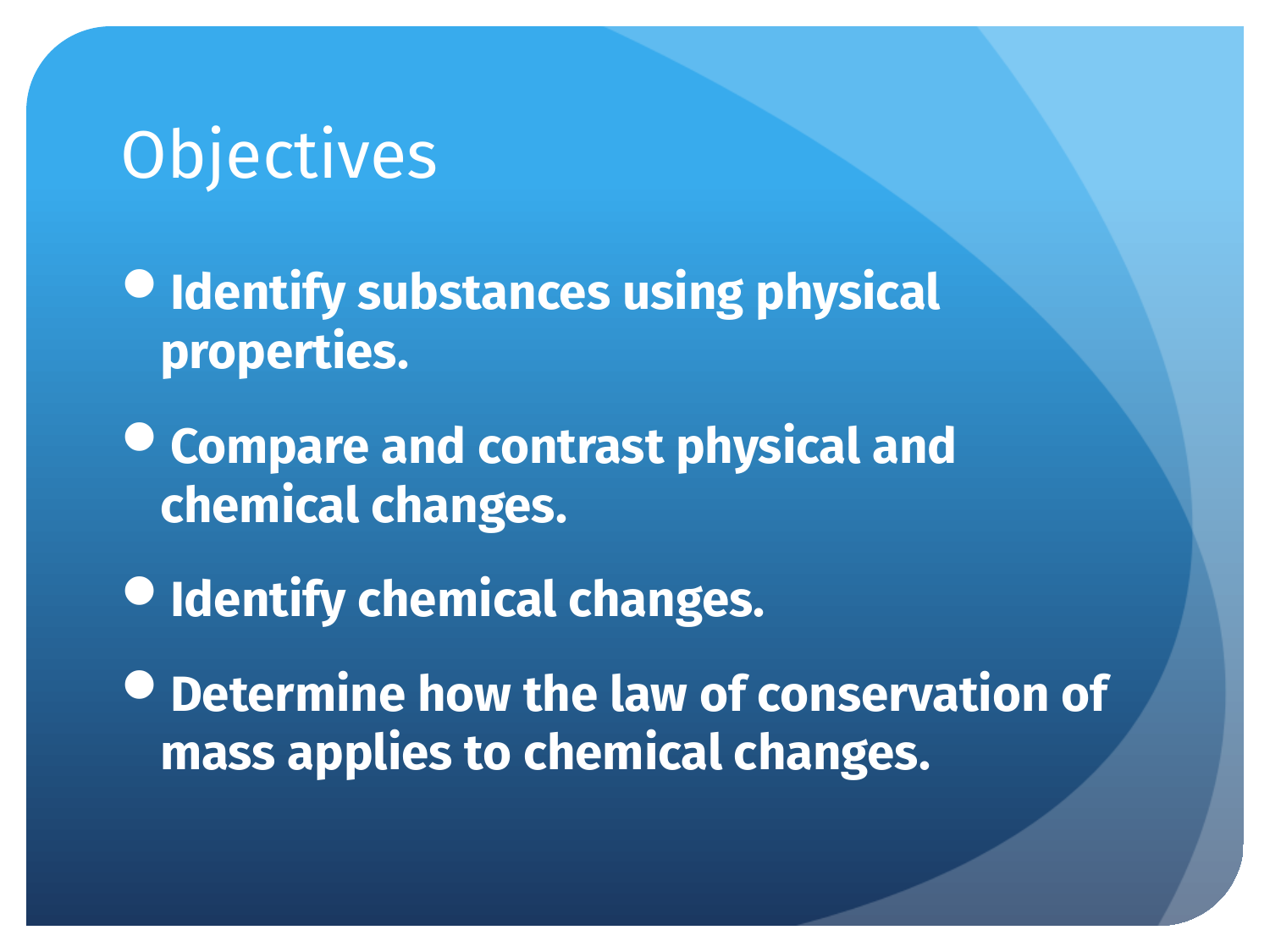

# Objectives
Identify substances using physical properties.
Compare and contrast physical and chemical changes.
Identify chemical changes.
Determine how the law of conservation of mass applies to chemical changes.